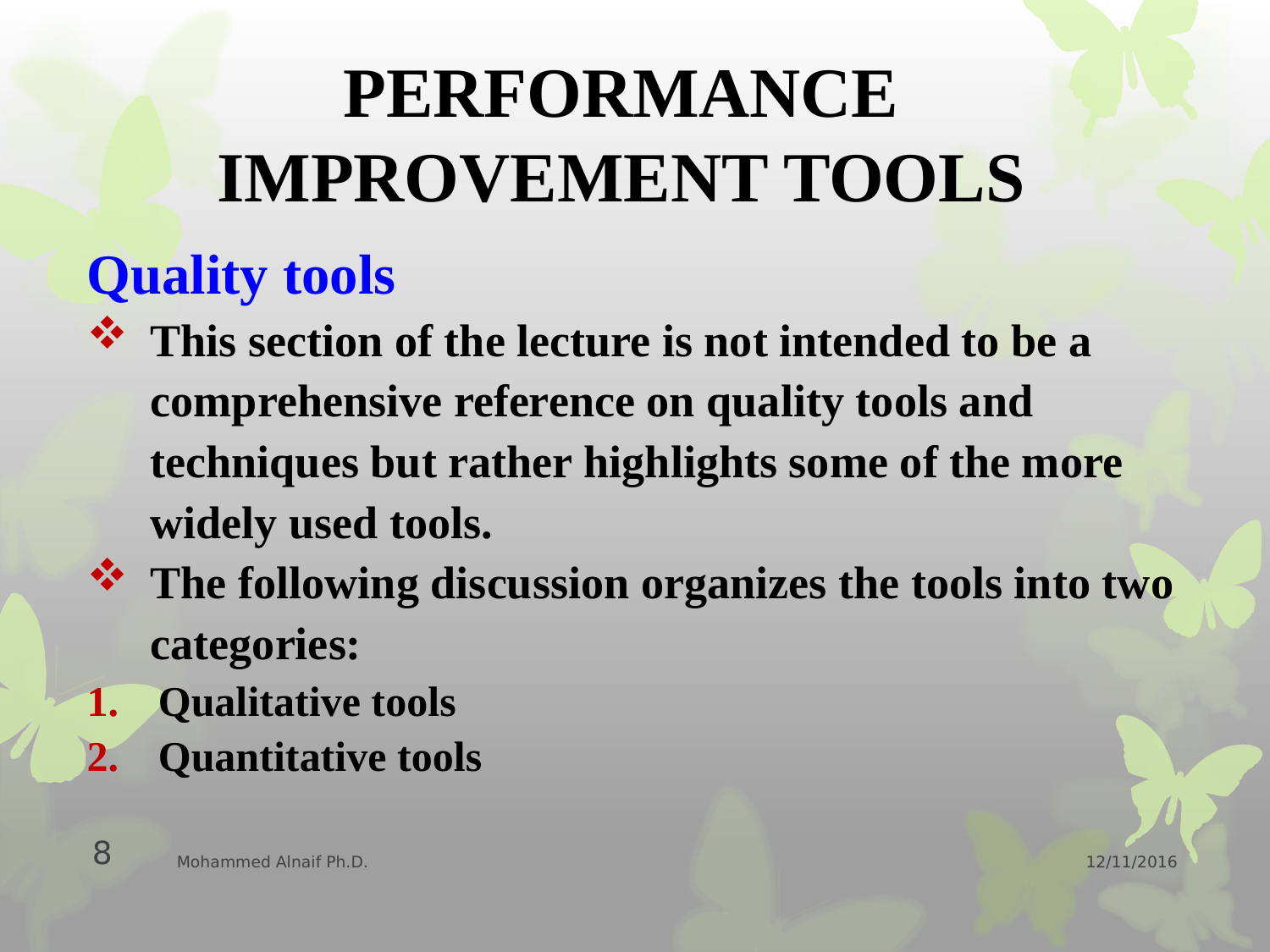

# PERFORMANCE IMPROVEMENT TOOLS
Quality tools
This section of the lecture is not intended to be a comprehensive reference on quality tools and techniques but rather highlights some of the more widely used tools.
The following discussion organizes the tools into two categories:
Qualitative tools
Quantitative tools
Mohammed Alnaif Ph.D.
12/11/2016
8